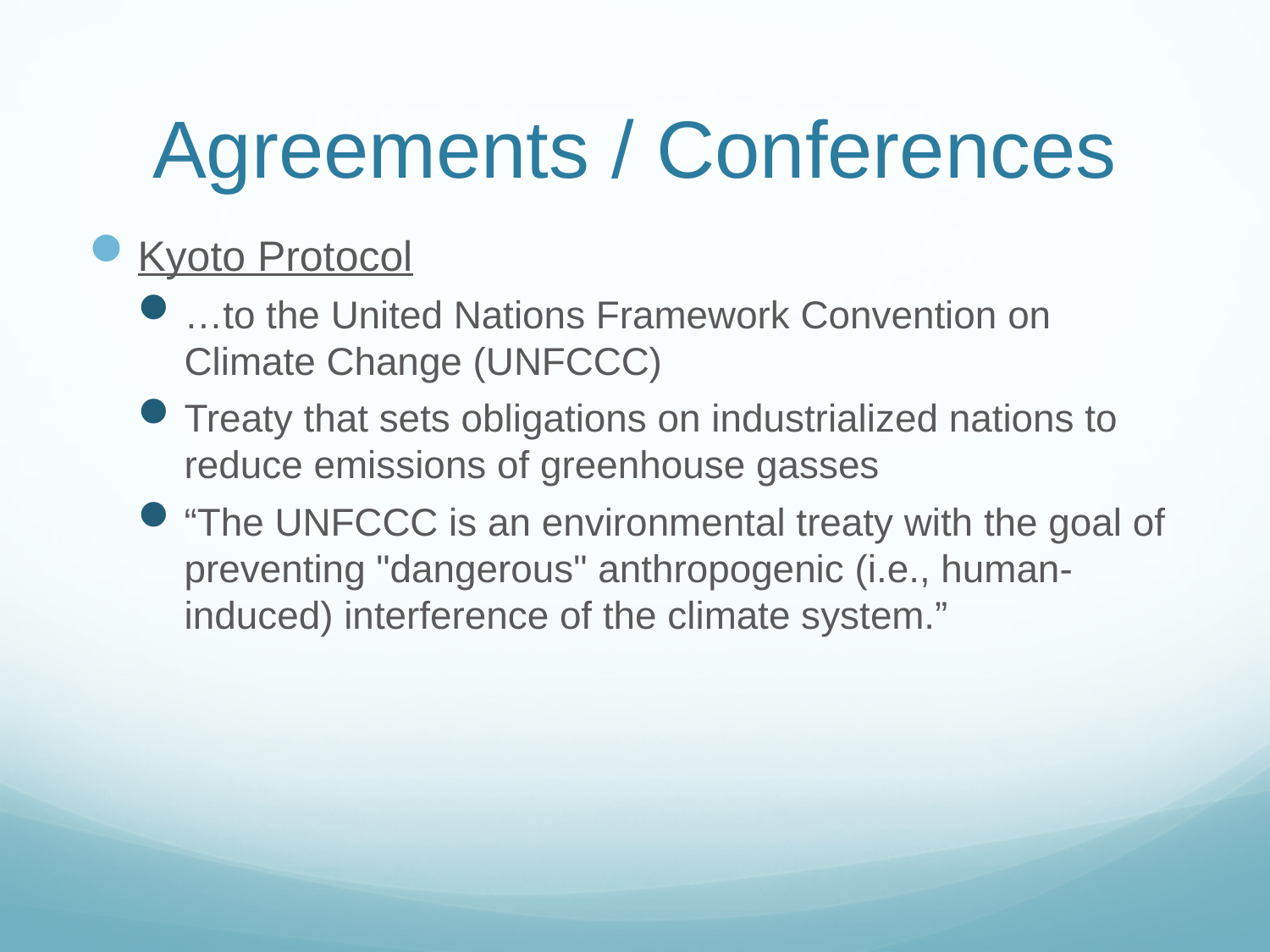

# Agreements / Conferences
Kyoto Protocol
…to the United Nations Framework Convention on Climate Change (UNFCCC)
Treaty that sets obligations on industrialized nations to reduce emissions of greenhouse gasses
“The UNFCCC is an environmental treaty with the goal of preventing "dangerous" anthropogenic (i.e., human-induced) interference of the climate system.”